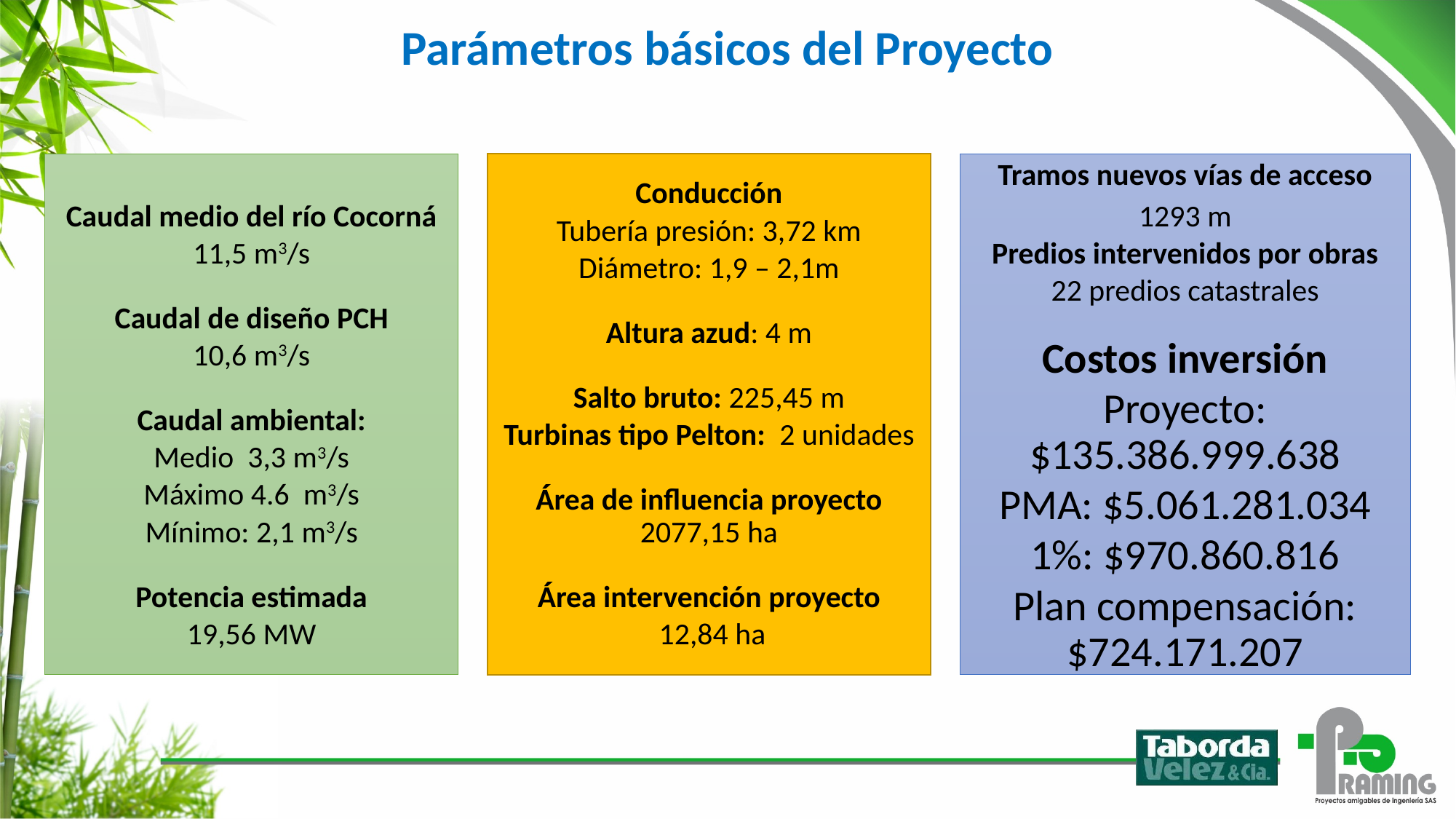

Parámetros básicos del Proyecto

Caudal medio del río Cocorná
11,5 m3/s

Caudal de diseño PCH
10,6 m3/s

Caudal ambiental:
Medio  3,3 m3/s
Máximo 4.6  m3/s
Mínimo: 2,1 m3/s

Potencia estimada
19,56 MW

Conducción
Tubería presión: 3,72 km
Diámetro: 1,9 – 2,1m

Altura azud: 4 m

Salto bruto: 225,45 m
Turbinas tipo Pelton:  2 unidades

Área de influencia proyecto 2077,15 ha

Área intervención proyecto
 12,84 ha
Tramos nuevos vías de acceso
1293 m
Predios intervenidos por obras
22 predios catastrales

Costos inversión
Proyecto: $135.386.999.638
PMA: $5.061.281.034
1%: $970.860.816
Plan compensación: $724.171.207